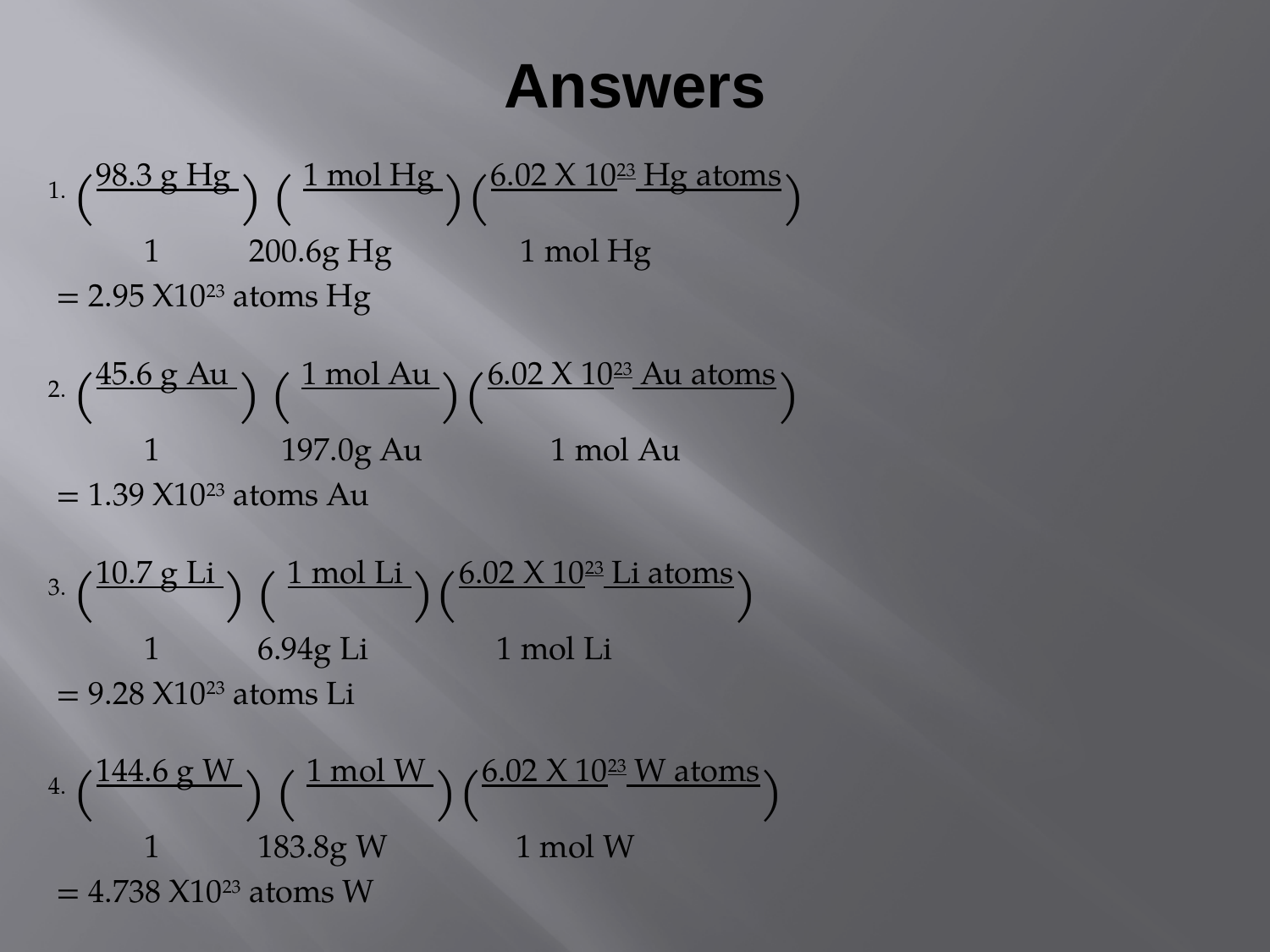

# Answers
1. (98.3 g Hg ) ( 1 mol Hg )(6.02 X 1023 Hg atoms)
            1	        200.6g Hg                1 mol Hg
 = 2.95 X1023 atoms Hg
2. (45.6 g Au ) ( 1 mol Au )(6.02 X 1023 Au atoms)
            1	            197.0g Au                1 mol Au
 = 1.39 X1023 atoms Au
3. (10.7 g Li ) ( 1 mol Li )(6.02 X 1023 Li atoms)
            1	         6.94g Li                1 mol Li
 = 9.28 X1023 atoms Li
4. (144.6 g W ) ( 1 mol W )(6.02 X 1023 W atoms)
            1	         183.8g W                1 mol W
 = 4.738 X1023 atoms W